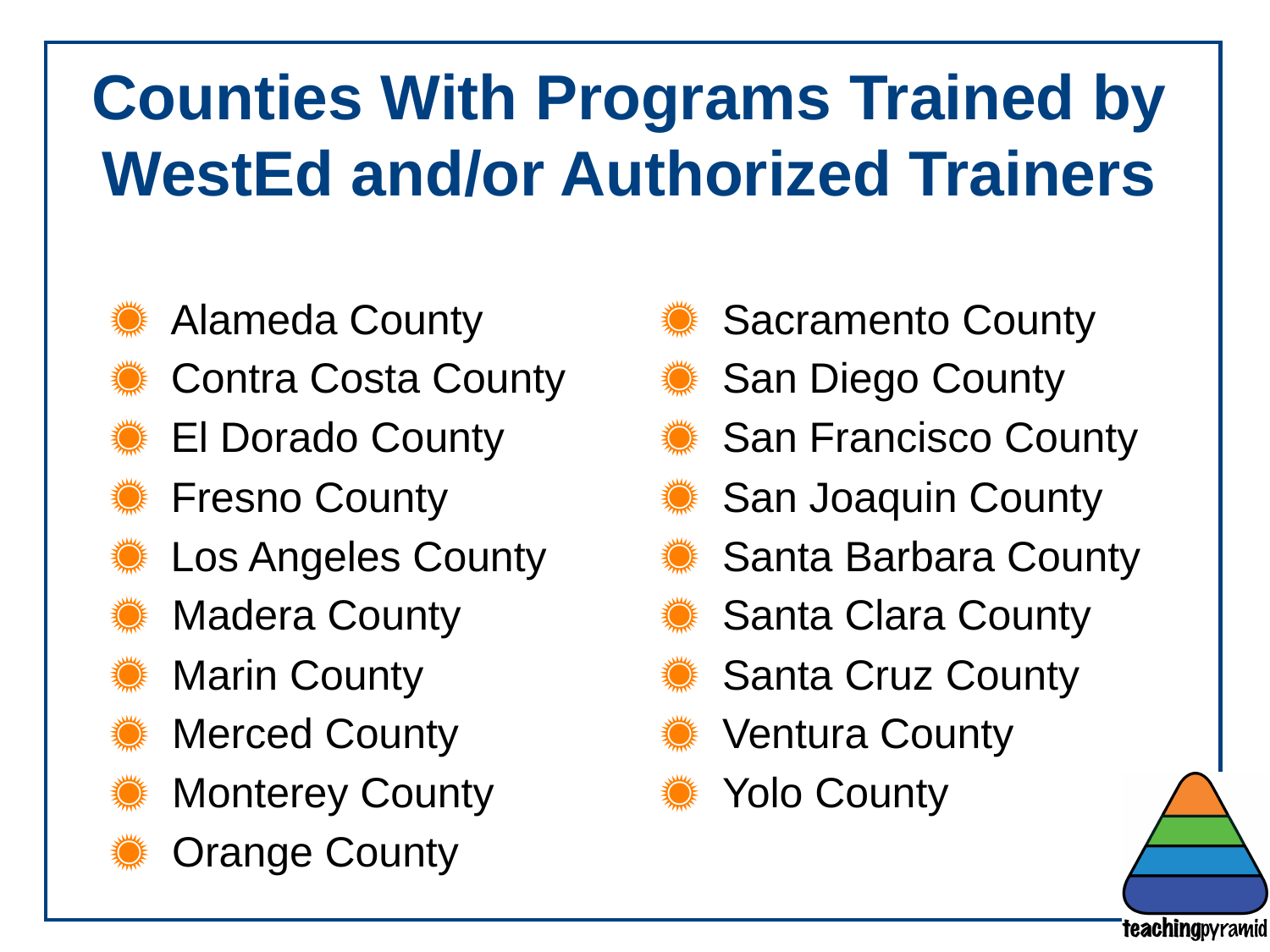

# Counties With Programs Trained by WestEd and/or Authorized Trainers
Alameda County
Contra Costa County
El Dorado County
Fresno County
Los Angeles County
Madera County
Marin County
Merced County
Monterey County
Orange County

Sacramento County
San Diego County
San Francisco County
San Joaquin County
Santa Barbara County
Santa Clara County
Santa Cruz County
Ventura County
Yolo County